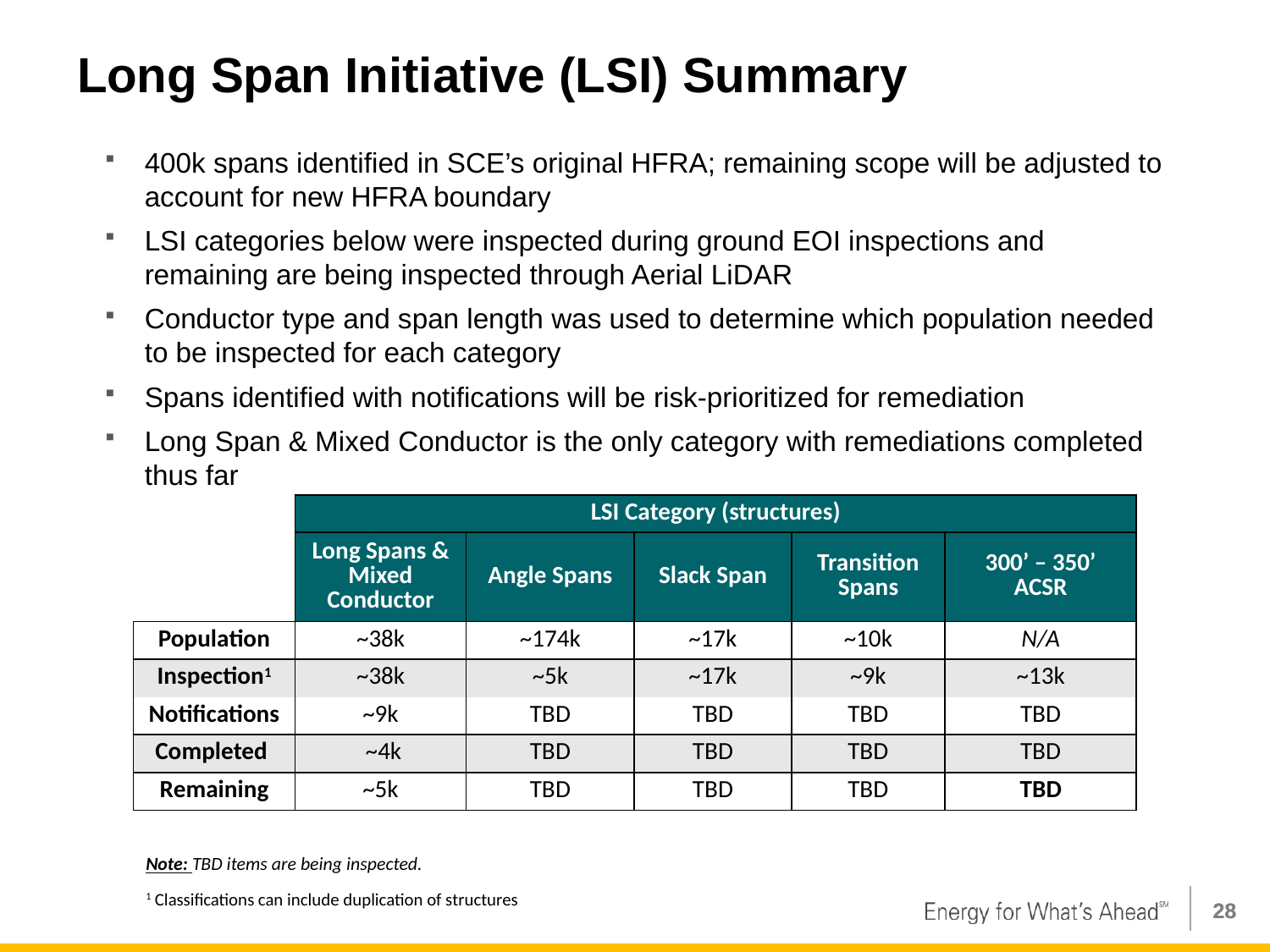

# Long Span Initiative (LSI) Summary
400k spans identified in SCE’s original HFRA; remaining scope will be adjusted to account for new HFRA boundary
LSI categories below were inspected during ground EOI inspections and remaining are being inspected through Aerial LiDAR
Conductor type and span length was used to determine which population needed to be inspected for each category
Spans identified with notifications will be risk-prioritized for remediation
Long Span & Mixed Conductor is the only category with remediations completed thus far
|  | LSI Category (structures) |  |  |  |  |
| --- | --- | --- | --- | --- | --- |
|  | Long Spans & Mixed Conductor | Angle Spans | Slack Span | Transition Spans | 300’ – 350’ ACSR |
| Population | ~38k | ~174k | ~17k | ~10k | N/A |
| Inspection1 | ~38k | ~5k | ~17k | ~9k | ~13k |
| Notifications | ~9k | TBD | TBD | TBD | TBD |
| Completed | ~4k | TBD | TBD | TBD | TBD |
| Remaining | ~5k | TBD | TBD | TBD | TBD |
Note: TBD items are being inspected.
1 Classifications can include duplication of structures
28